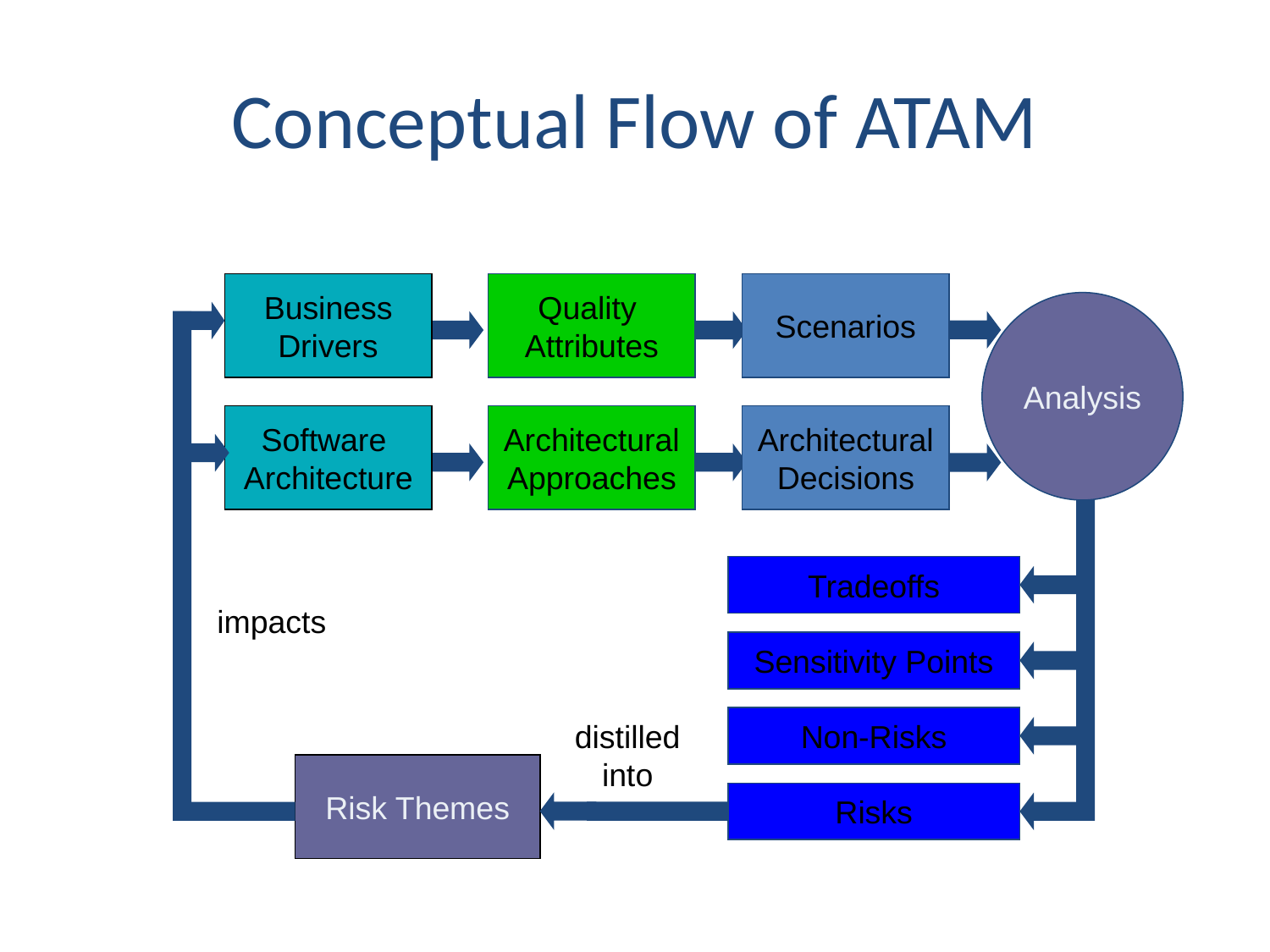

# Conceptual Flow of ATAM

Business
Drivers
Software
Architecture
Quality
Attributes

Architectural
Approaches

Scenarios

Architectural
Decisions

Analysis

impacts

Tradeoffs
Sensitivity Points
Non-Risks
Risks
distilled
into

Risk Themes